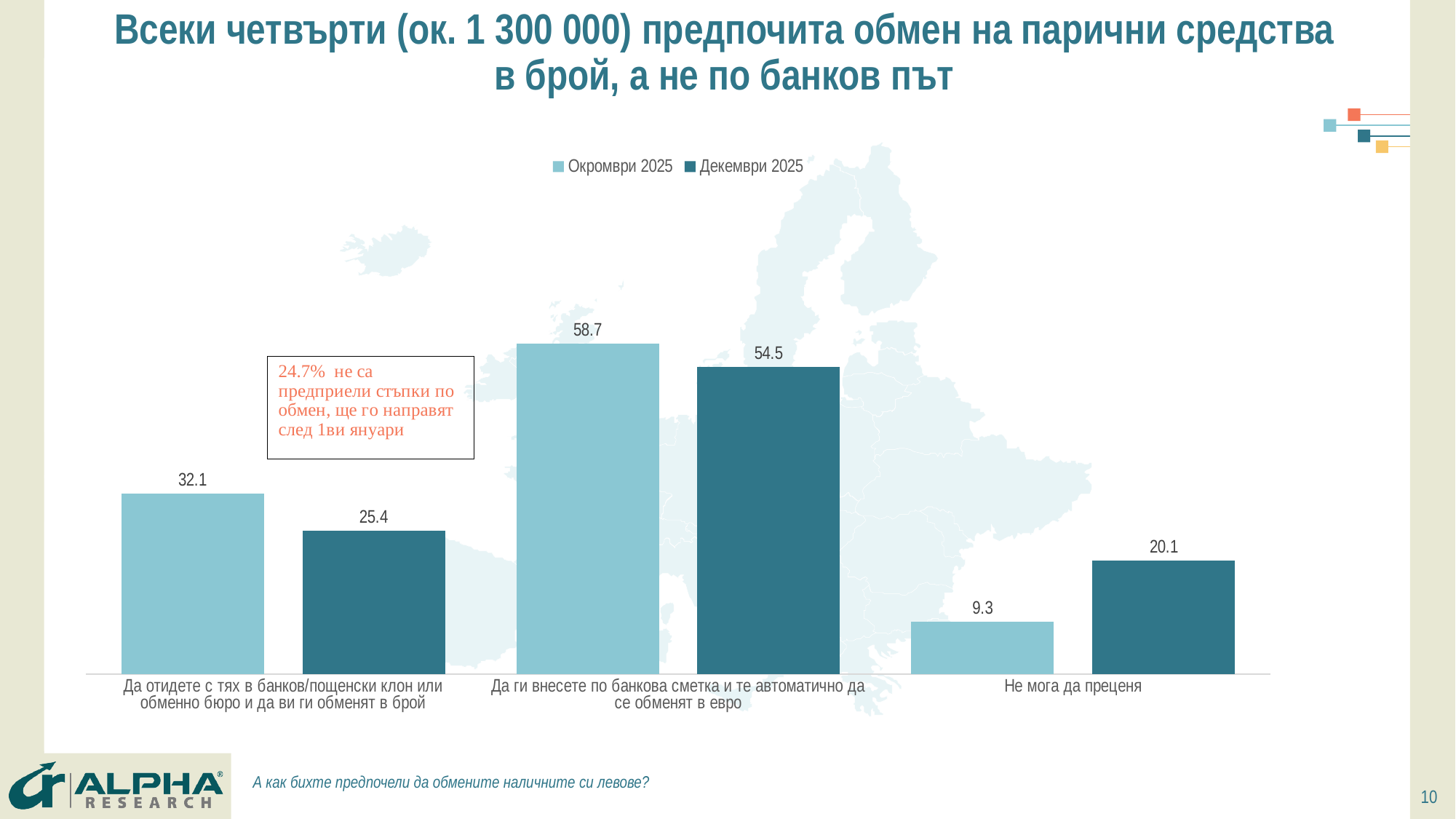

# Всеки четвърти (ок. 1 300 000) предпочита обмен на парични средства в брой, а не по банков път

### Chart

| Category | Окромври 2025 | Декември 2025 |
|---|---|---|
| Да отидете с тях в банков/пощенски клон или обменно бюро и да ви ги обменят в брой | 32.1 | 25.4 |
| Да ги внесете по банкова сметка и те автоматично да се обменят в евро | 58.7 | 54.5 |
| Не мога да преценя | 9.3 | 20.1 |
А как бихте предпочели да обмените наличните си левове?
10